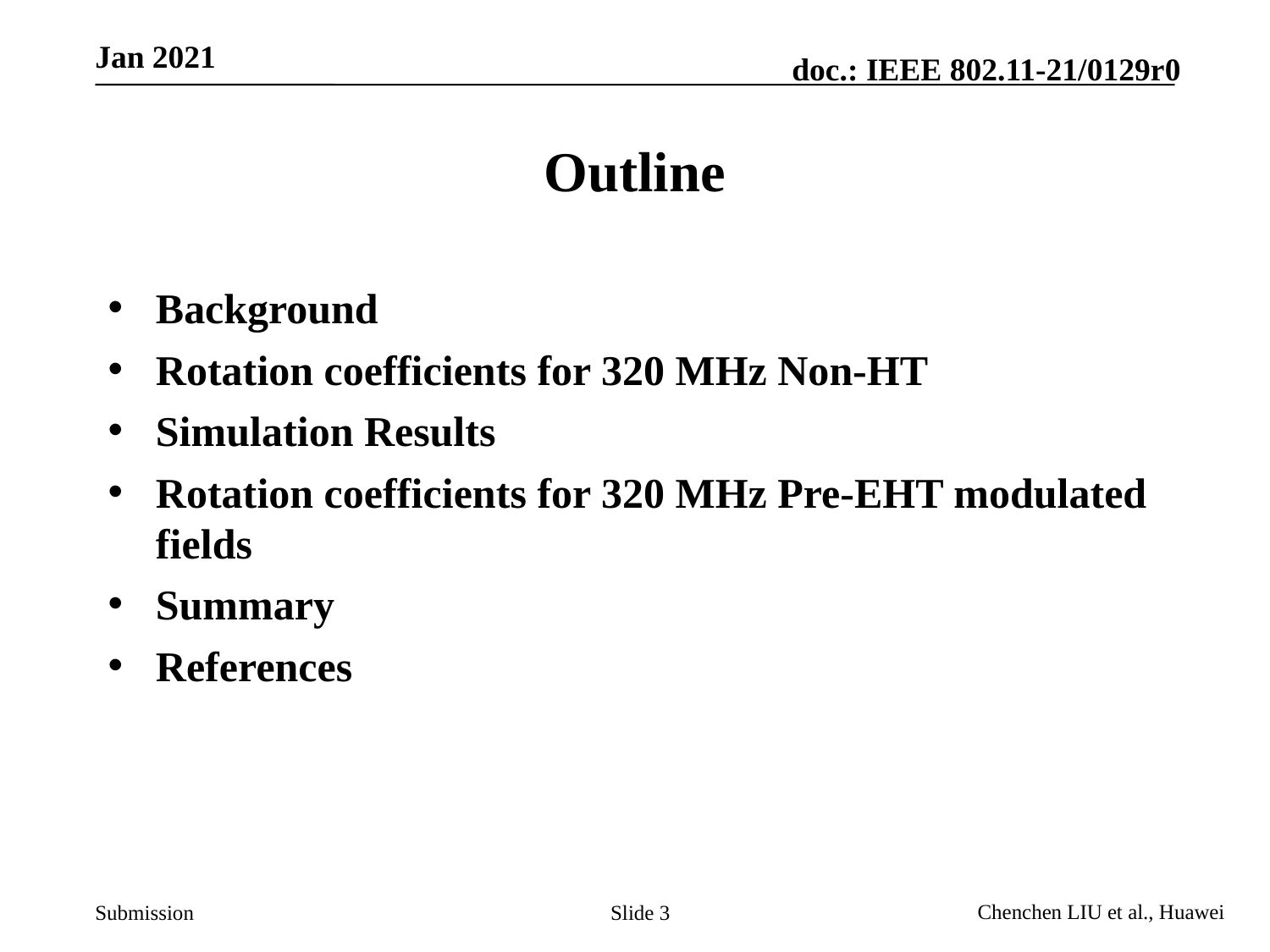

# Outline
Background
Rotation coefficients for 320 MHz Non-HT
Simulation Results
Rotation coefficients for 320 MHz Pre-EHT modulated fields
Summary
References

Slide 3